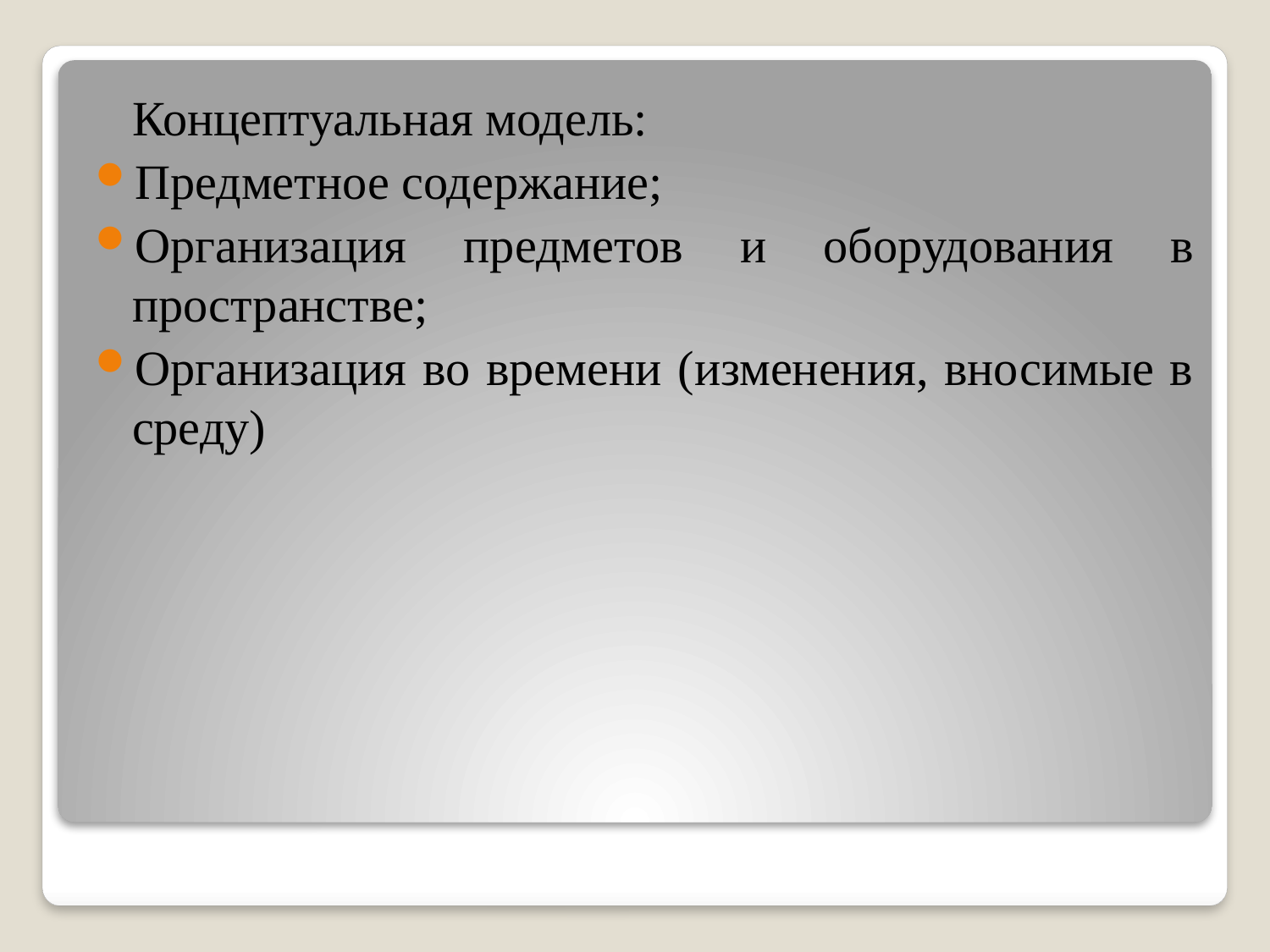

Концептуальная модель:
Предметное содержание;
Организация предметов и оборудования в пространстве;
Организация во времени (изменения, вносимые в среду)
#